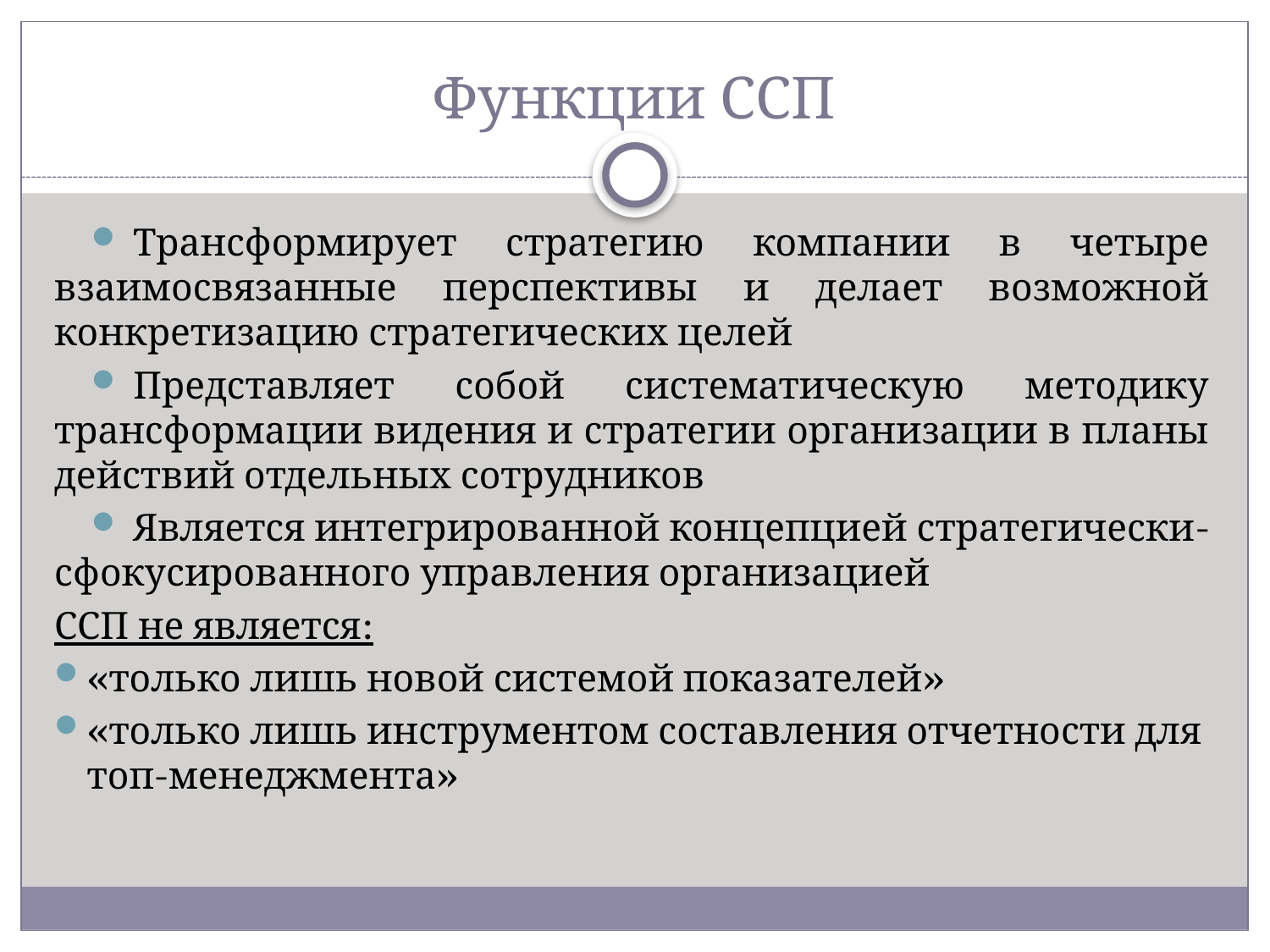

# Функции ССП
Трансформирует стратегию компании в четыре взаимосвязанные перспективы и делает возможной конкретизацию стратегических целей
Представляет собой систематическую методику трансформации видения и стратегии организации в планы действий отдельных сотрудников
Является интегрированной концепцией стратегически-сфокусированного управления организацией
ССП не является:
«только лишь новой системой показателей»
«только лишь инструментом составления отчетности для топ-менеджмента»